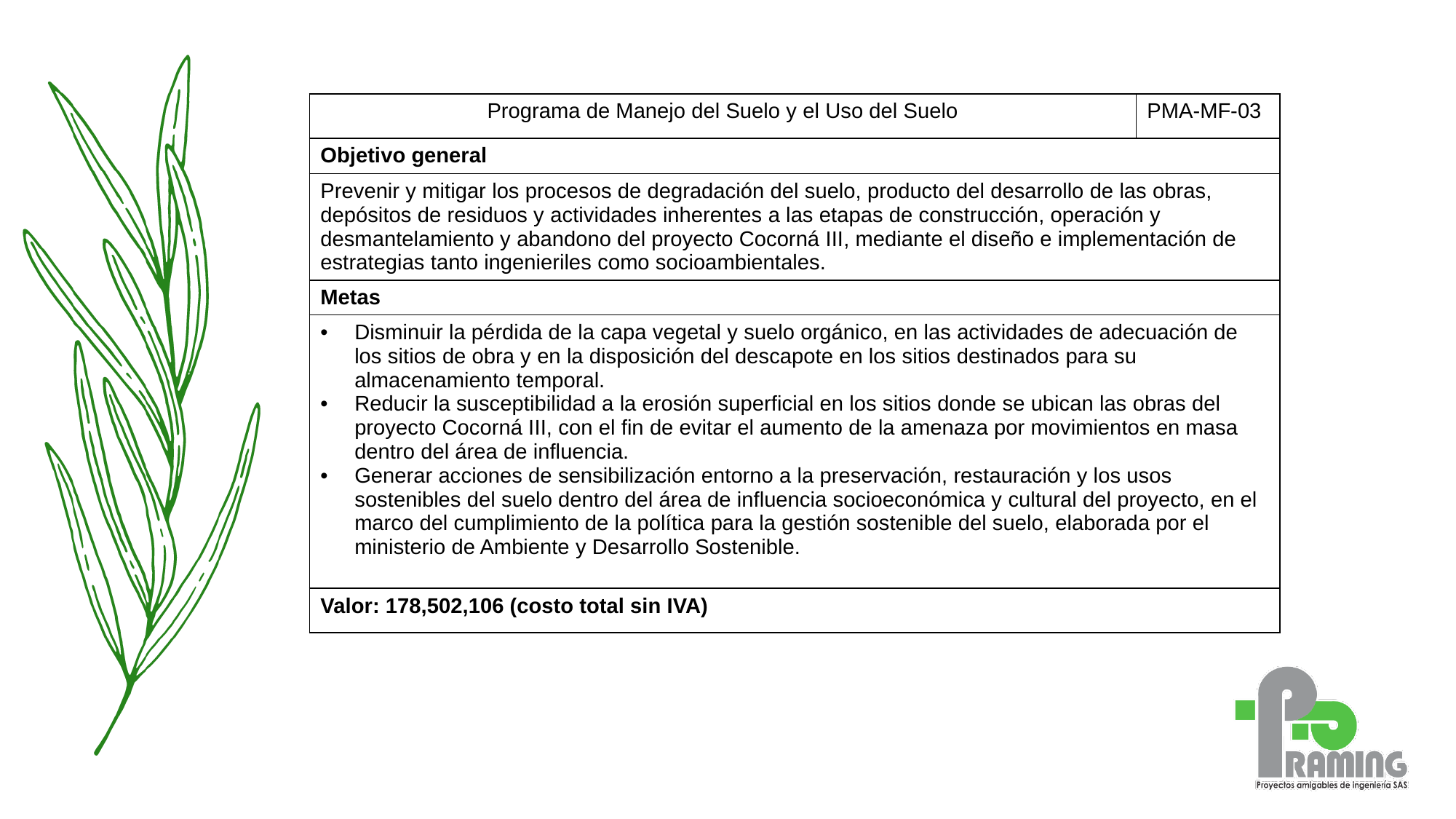

| Programa de Manejo del Suelo y el Uso del Suelo | PMA-MF-03 |
| --- | --- |
| Objetivo general |  |
| Prevenir y mitigar los procesos de degradación del suelo, producto del desarrollo de las obras, depósitos de residuos y actividades inherentes a las etapas de construcción, operación y desmantelamiento y abandono del proyecto Cocorná III, mediante el diseño e implementación de estrategias tanto ingenieriles como socioambientales. |  |
| Metas |  |
| Disminuir la pérdida de la capa vegetal y suelo orgánico, en las actividades de adecuación de los sitios de obra y en la disposición del descapote en los sitios destinados para su almacenamiento temporal. Reducir la susceptibilidad a la erosión superficial en los sitios donde se ubican las obras del proyecto Cocorná III, con el fin de evitar el aumento de la amenaza por movimientos en masa dentro del área de influencia. Generar acciones de sensibilización entorno a la preservación, restauración y los usos sostenibles del suelo dentro del área de influencia socioeconómica y cultural del proyecto, en el marco del cumplimiento de la política para la gestión sostenible del suelo, elaborada por el ministerio de Ambiente y Desarrollo Sostenible. |  |
| Valor: 178,502,106 (costo total sin IVA) |  |